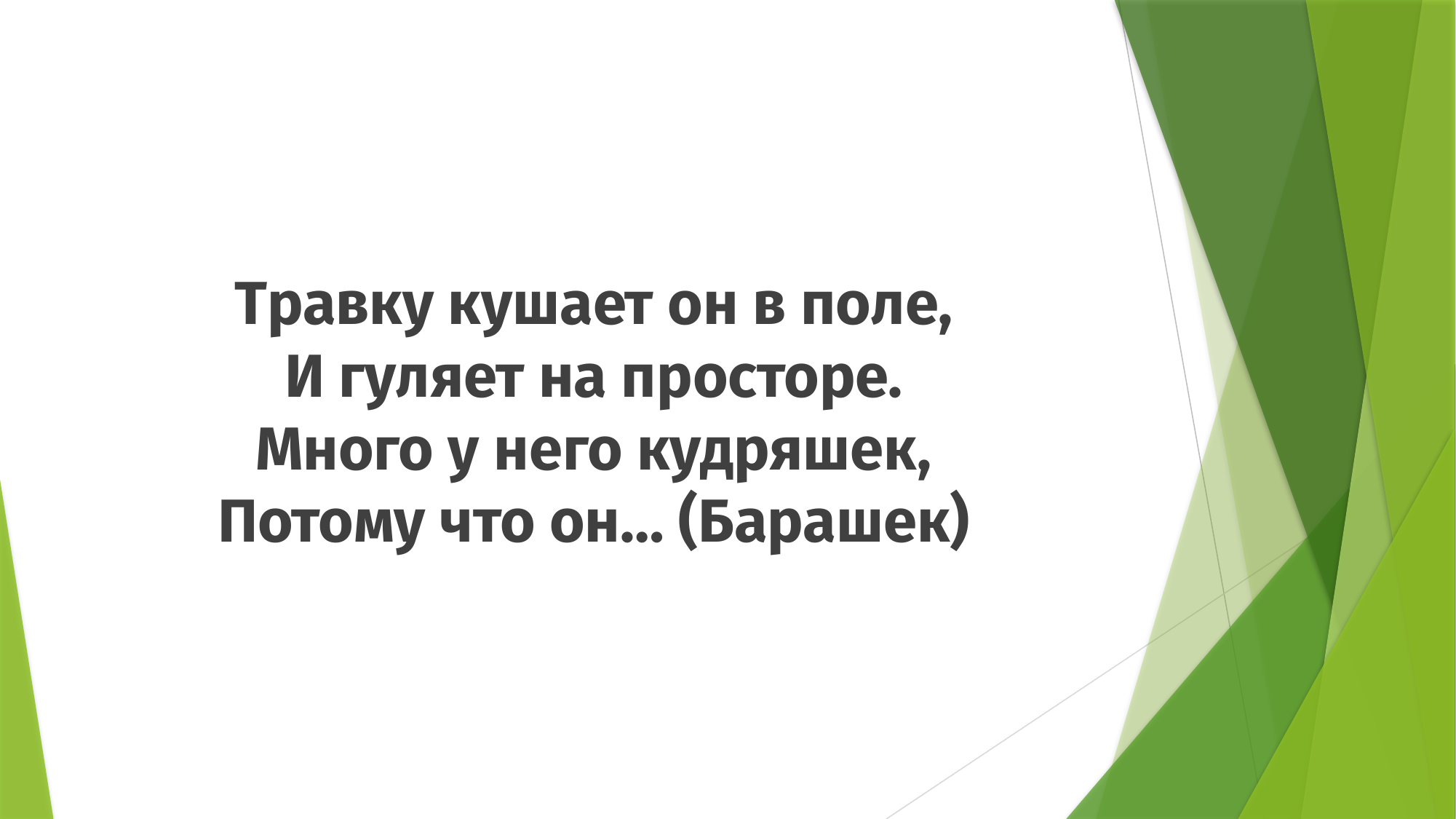

#
Травку кушает он в поле,
И гуляет на просторе.
Много у него кудряшек,
Потому что он… (Барашек)